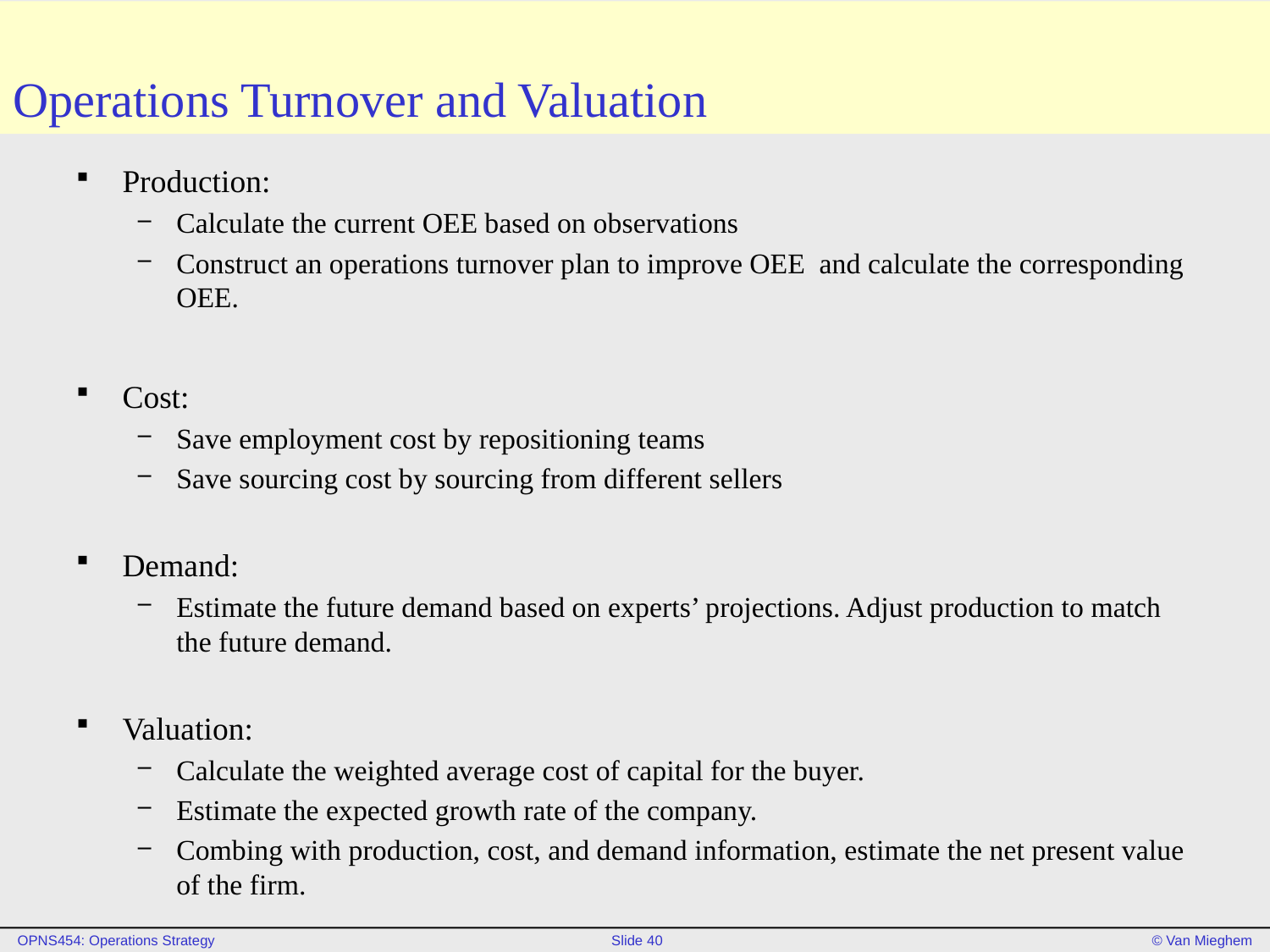

# Operations Turnover and Valuation
Production:
Calculate the current OEE based on observations
Construct an operations turnover plan to improve OEE  and calculate the corresponding OEE.

Cost:
Save employment cost by repositioning teams
Save sourcing cost by sourcing from different sellers

Demand:
Estimate the future demand based on experts’ projections. Adjust production to match the future demand.

Valuation:
Calculate the weighted average cost of capital for the buyer.
Estimate the expected growth rate of the company.
Combing with production, cost, and demand information, estimate the net present value of the firm.